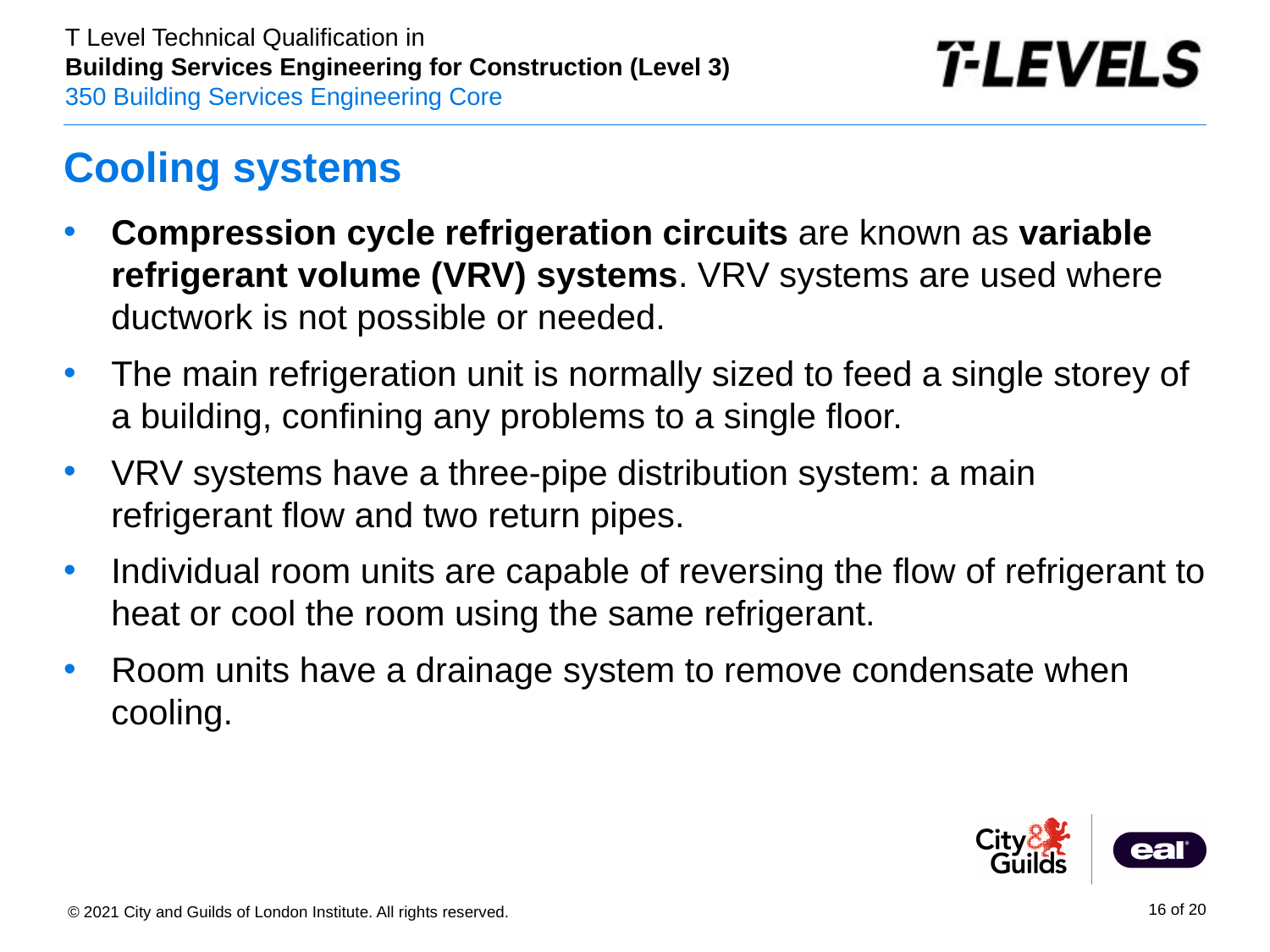

# Cooling systems
Compression cycle refrigeration circuits are known as variable refrigerant volume (VRV) systems. VRV systems are used where ductwork is not possible or needed.
The main refrigeration unit is normally sized to feed a single storey of a building, confining any problems to a single floor.
VRV systems have a three-pipe distribution system: a main refrigerant flow and two return pipes.
Individual room units are capable of reversing the flow of refrigerant to heat or cool the room using the same refrigerant.
Room units have a drainage system to remove condensate when cooling.